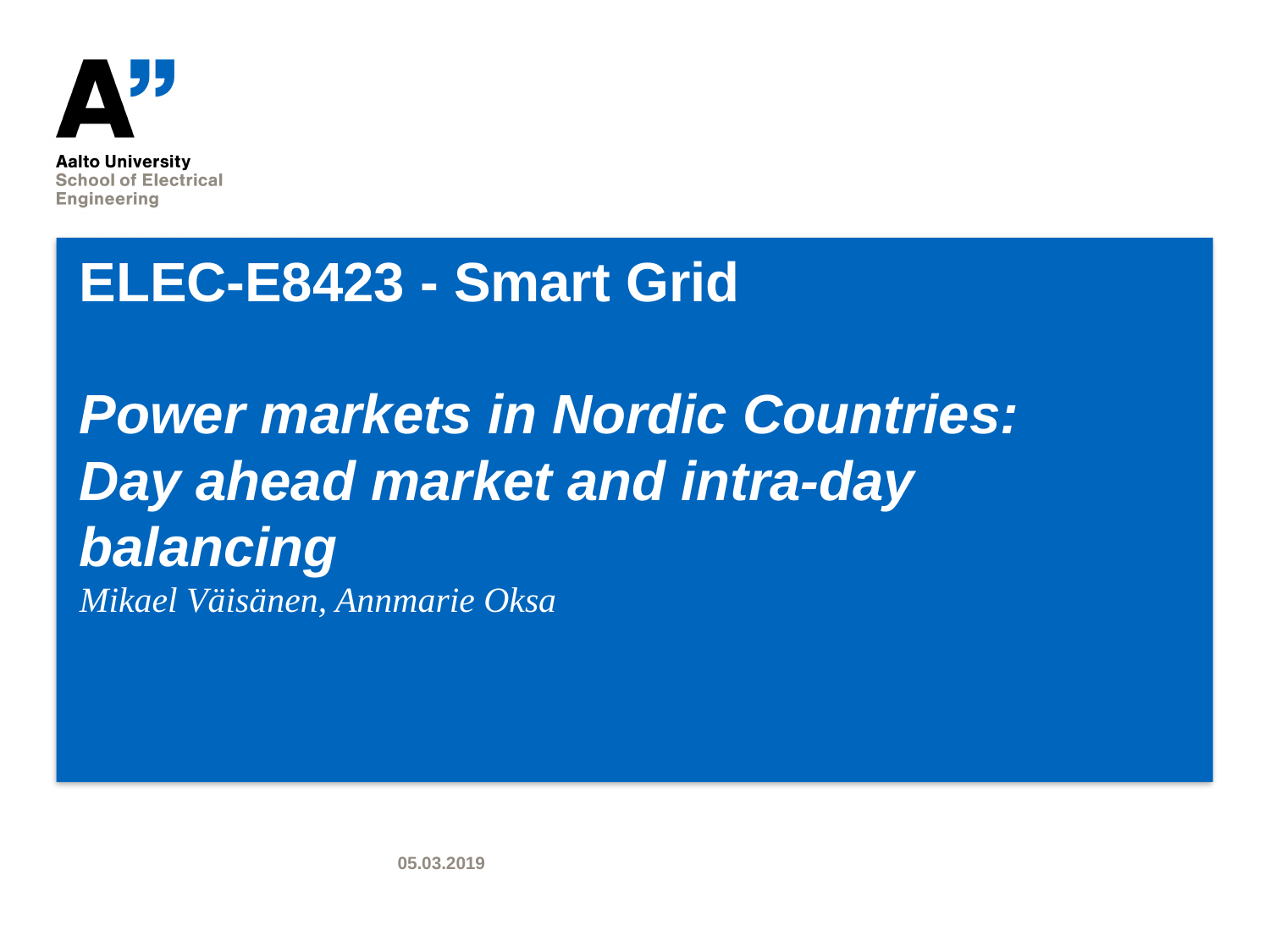

# ELEC-E8423 - Smart Grid Power markets in Nordic Countries: Day ahead market and intra-day balancing
Mikael Väisänen, Annmarie Oksa

05.03.2019